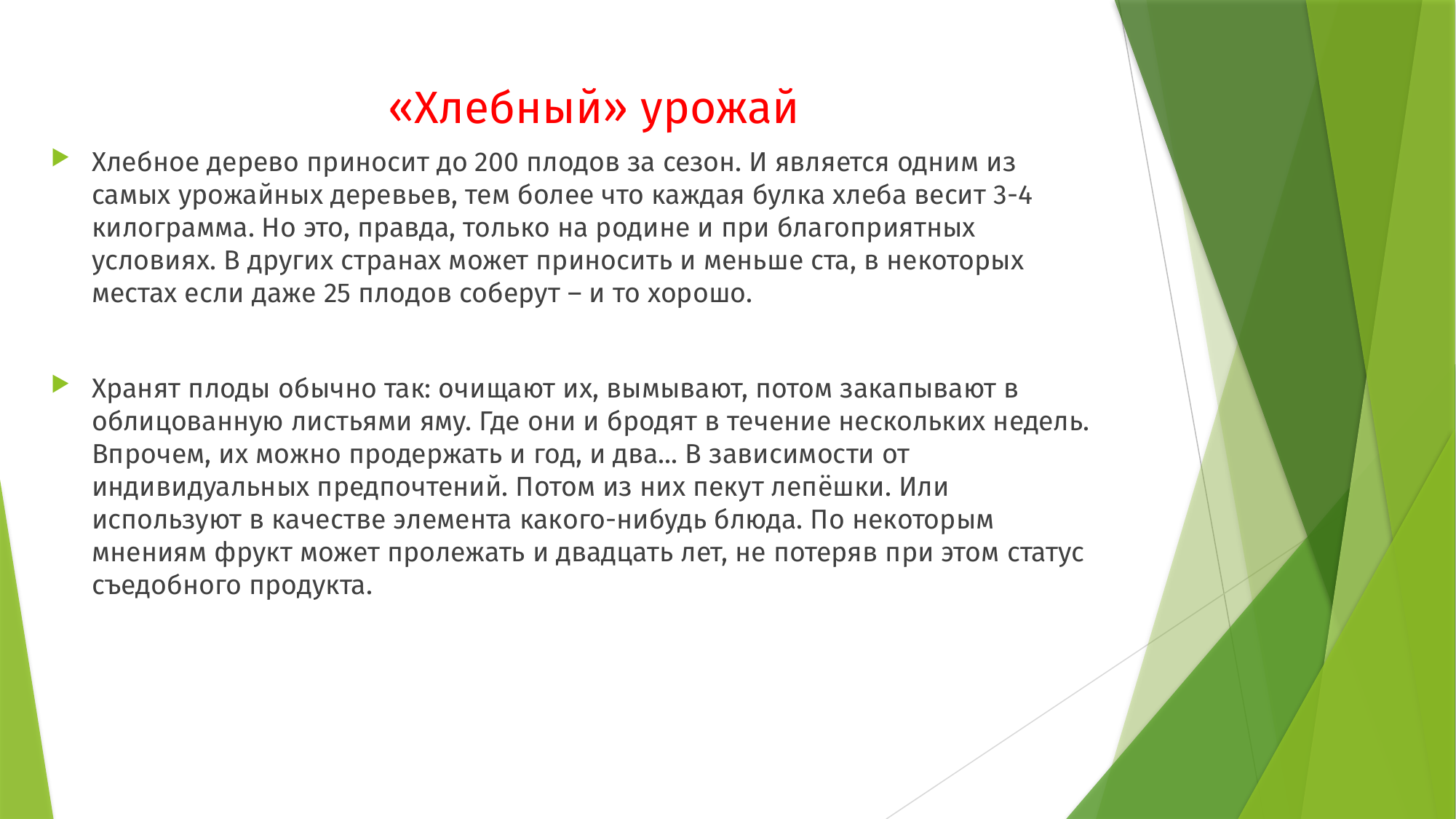

# «Хлебный» урожай
Хлебное дерево приносит до 200 плодов за сезон. И является одним из самых урожайных деревьев, тем более что каждая булка хлеба весит 3-4 килограмма. Но это, правда, только на родине и при благоприятных условиях. В других странах может приносить и меньше ста, в некоторых местах если даже 25 плодов соберут – и то хорошо.

Хранят плоды обычно так: очищают их, вымывают, потом закапывают в облицованную листьями яму. Где они и бродят в течение нескольких недель. Впрочем, их можно продержать и год, и два... В зависимости от индивидуальных предпочтений. Потом из них пекут лепёшки. Или используют в качестве элемента какого-нибудь блюда. По некоторым мнениям фрукт может пролежать и двадцать лет, не потеряв при этом статус съедобного продукта.